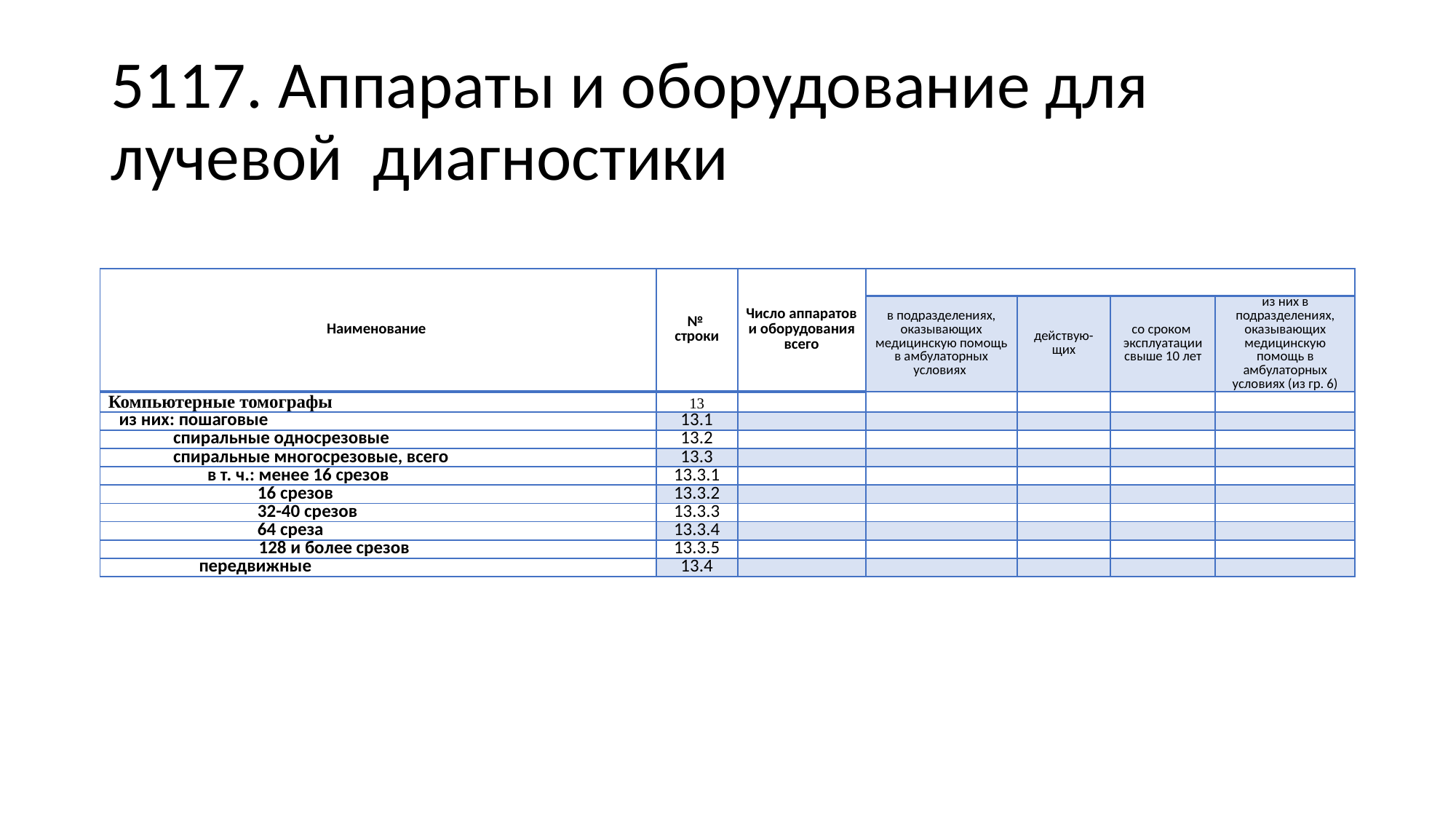

# 5117. Аппараты и оборудование для лучевой  диагностики
| Наименование | № строки | Число аппаратов и оборудования всего |  |  |  |  |
| --- | --- | --- | --- | --- | --- | --- |
|  |  |  | в подразделениях, оказывающих медицинскую помощь в амбулаторных условиях | действую-щих | со сроком эксплуатации свыше 10 лет | из них в подразделениях, оказывающих медицинскую помощь в амбулаторных условиях (из гр. 6) |
| Компьютерные томографы | 13 |  |  |  |  |  |
| из них: пошаговые | 13.1 |  |  |  |  |  |
| спиральные односрезовые | 13.2 |  |  |  |  |  |
| спиральные многосрезовые, всего | 13.3 |  |  |  |  |  |
| в т. ч.: менее 16 срезов | 13.3.1 |  |  |  |  |  |
| 16 срезов | 13.3.2 |  |  |  |  |  |
| 32-40 срезов | 13.3.3 |  |  |  |  |  |
| 64 среза | 13.3.4 |  |  |  |  |  |
| 128 и более срезов | 13.3.5 |  |  |  |  |  |
| передвижные | 13.4 |  |  |  |  |  |